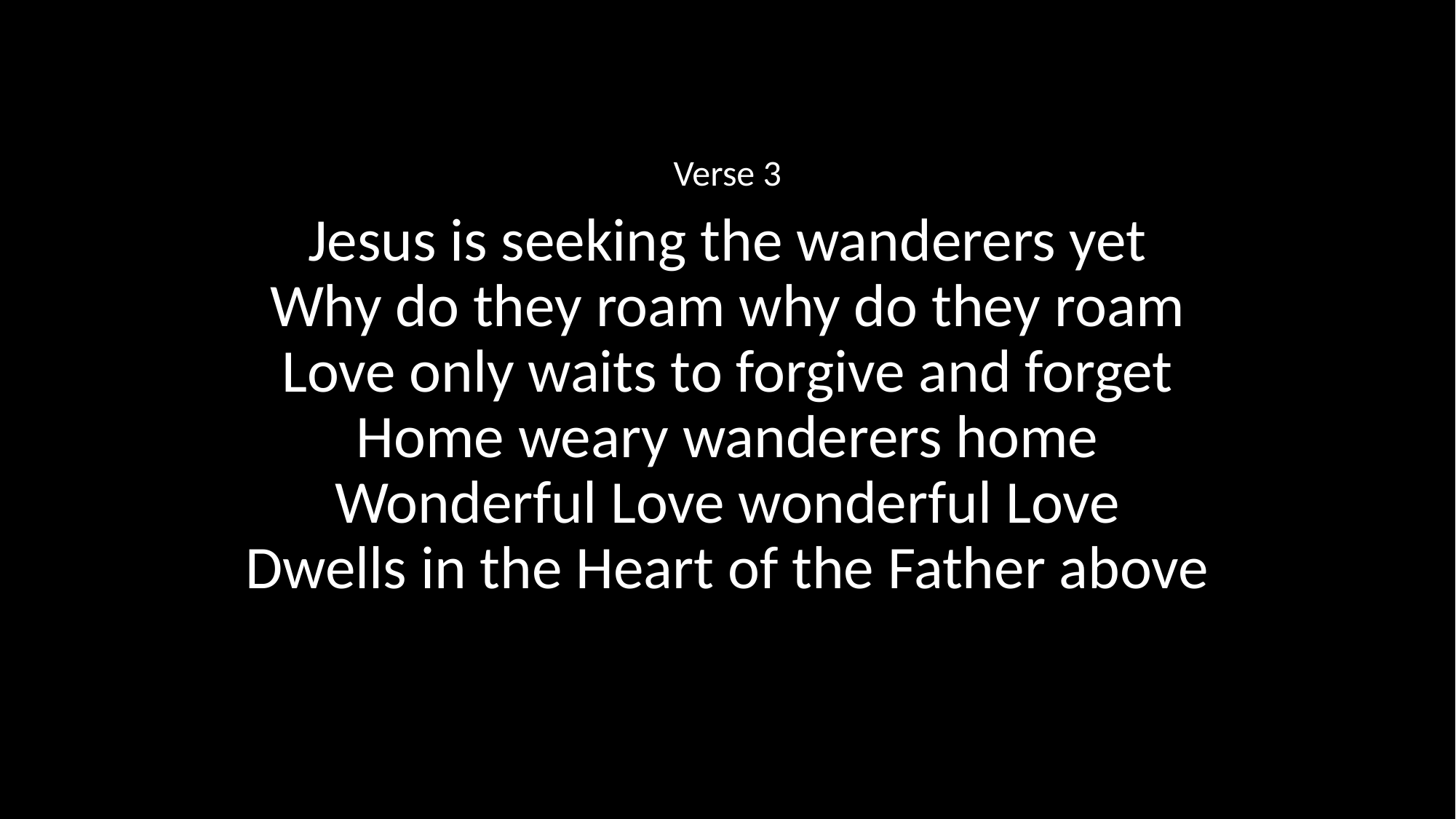

Verse 3
Jesus is seeking the wanderers yet
Why do they roam why do they roam
Love only waits to forgive and forget
Home weary wanderers home
Wonderful Love wonderful Love
Dwells in the Heart of the Father above